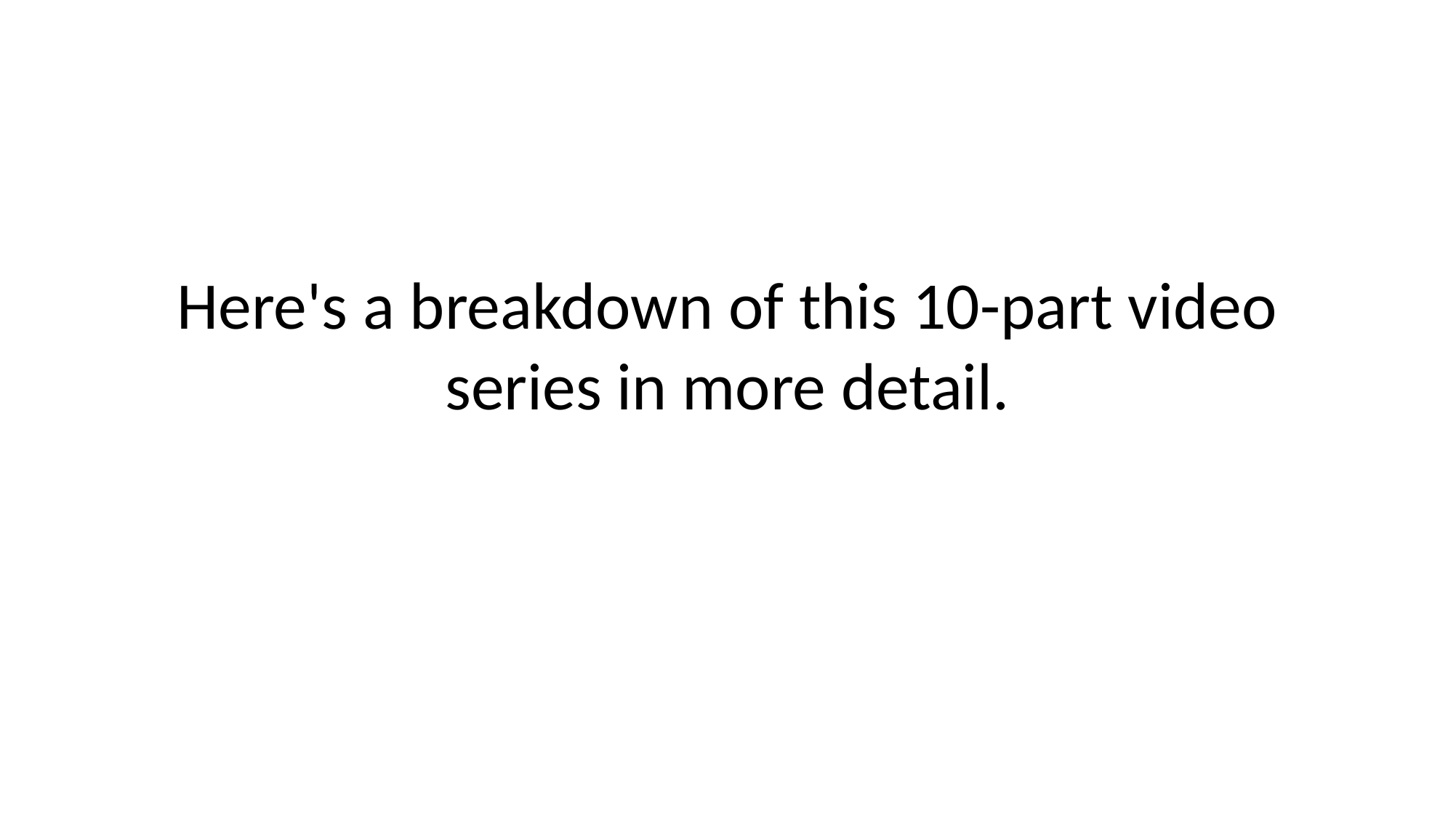

# Here's a breakdown of this 10-part video series in more detail.